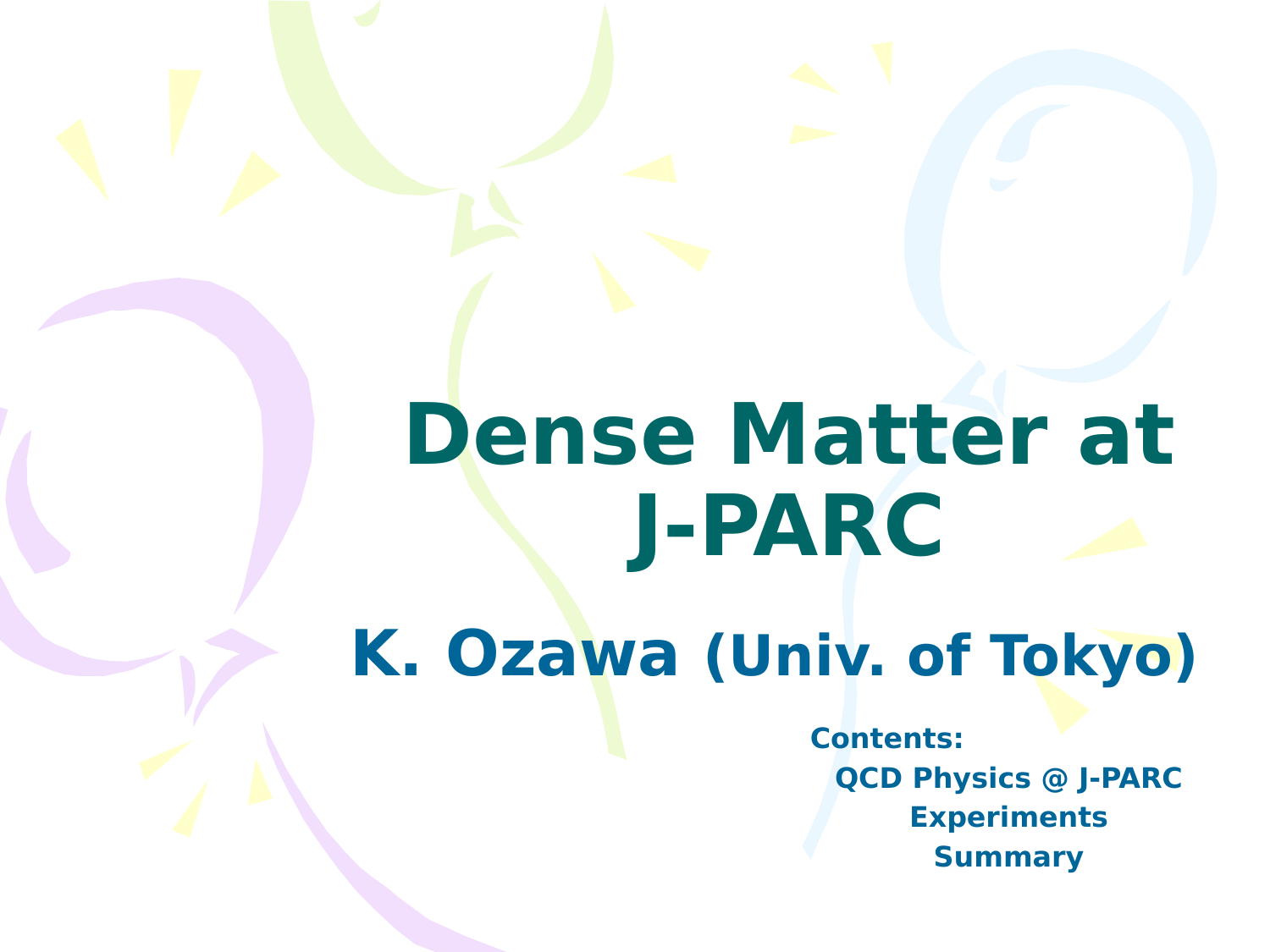

# Dense Matter at J-PARC
K. Ozawa (Univ. of Tokyo)

Contents:
QCD Physics @ J-PARC
Experiments
Summary